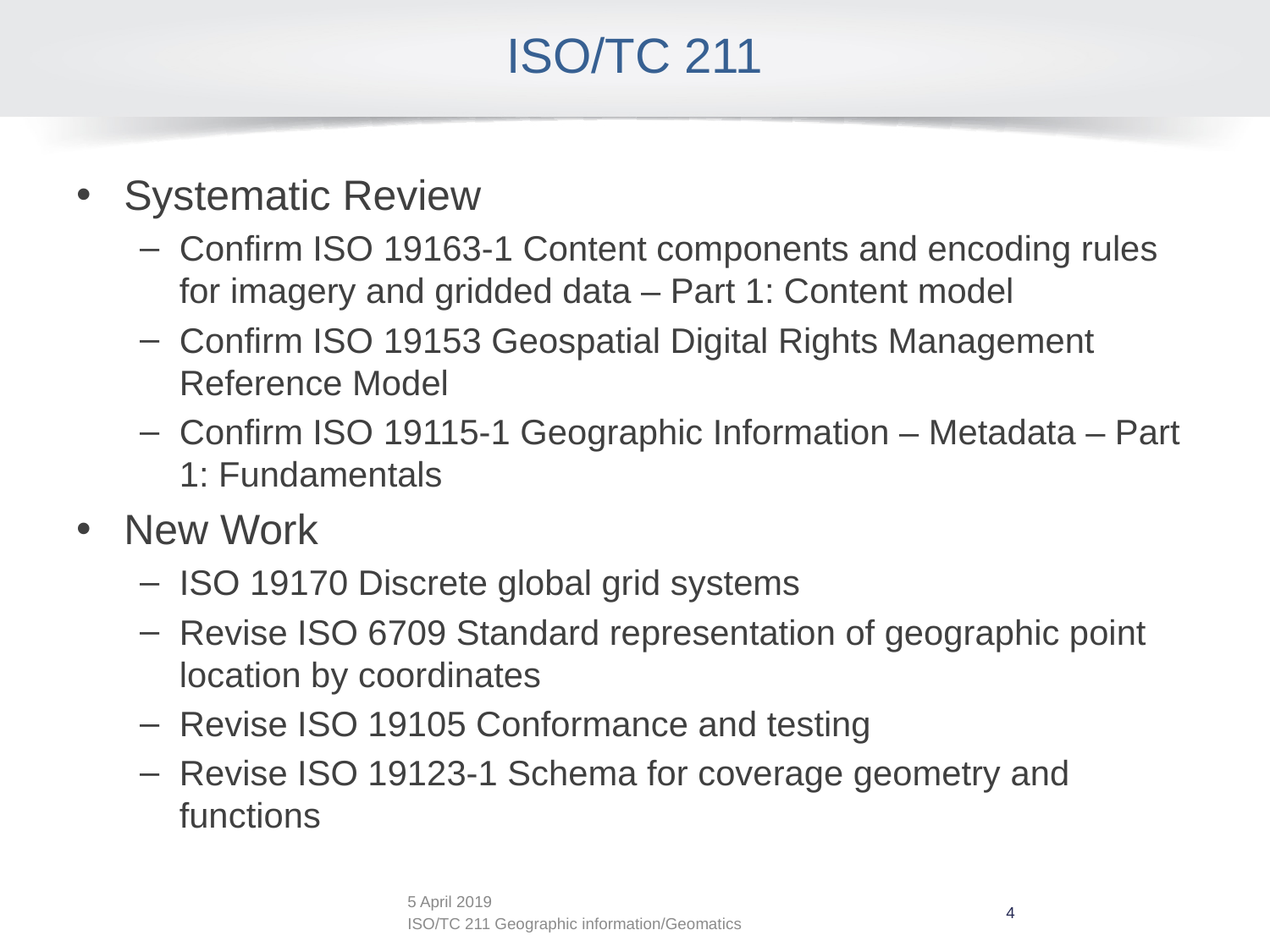

# ISO/TC 211
Systematic Review
Confirm ISO 19163-1 Content components and encoding rules for imagery and gridded data – Part 1: Content model
Confirm ISO 19153 Geospatial Digital Rights Management Reference Model
Confirm ISO 19115-1 Geographic Information – Metadata – Part 1: Fundamentals
New Work
ISO 19170 Discrete global grid systems
Revise ISO 6709 Standard representation of geographic point location by coordinates
Revise ISO 19105 Conformance and testing
Revise ISO 19123-1 Schema for coverage geometry and functions